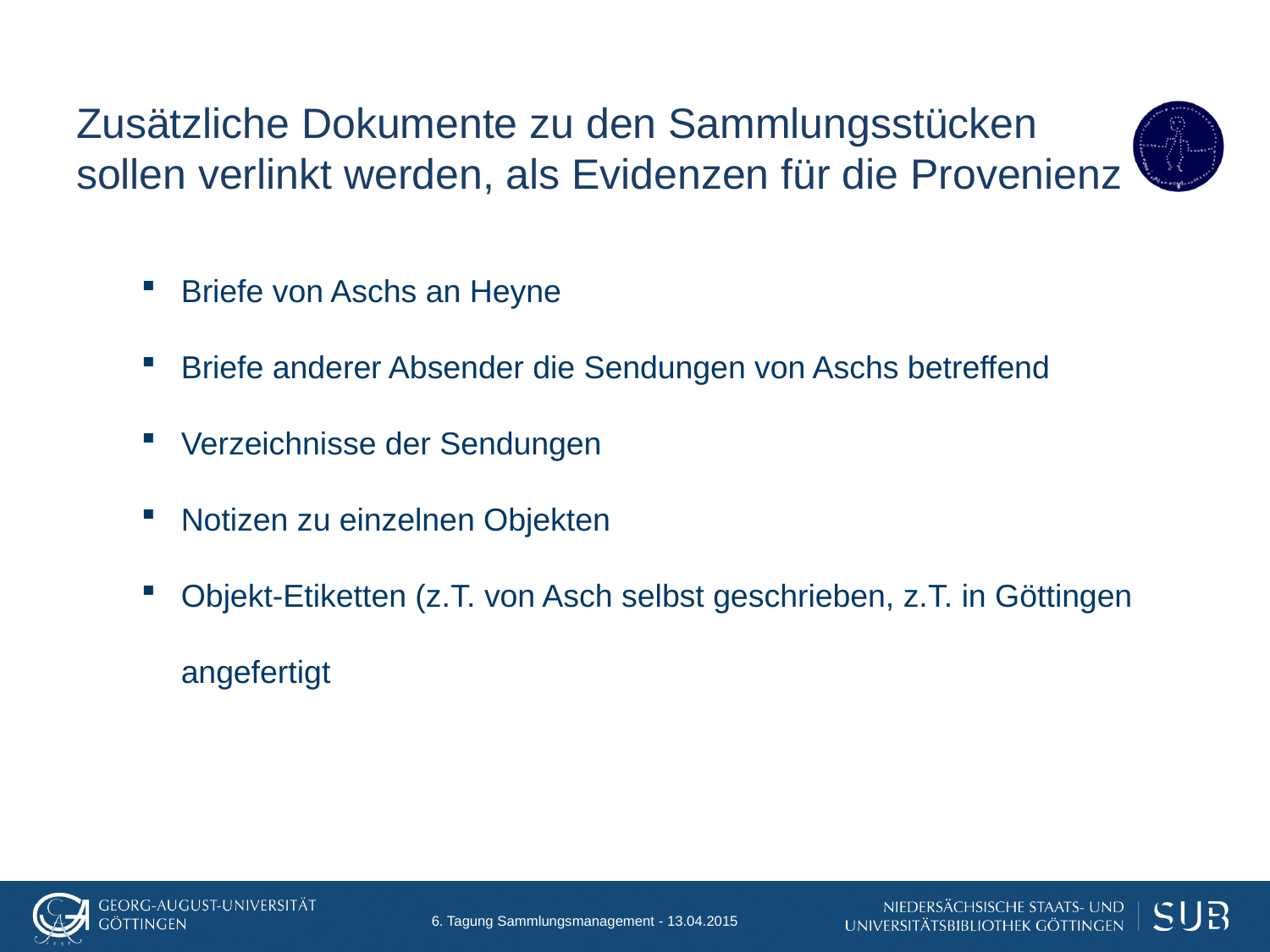

# Zusätzliche Dokumente zu den Sammlungsstücken sollen verlinkt werden, als Evidenzen für die Provenienz
Briefe von Aschs an Heyne
Briefe anderer Absender die Sendungen von Aschs betreffend
Verzeichnisse der Sendungen
Notizen zu einzelnen Objekten
Objekt-Etiketten (z.T. von Asch selbst geschrieben, z.T. in Göttingen angefertigt

6. Tagung Sammlungsmanagement - 13.04.2015